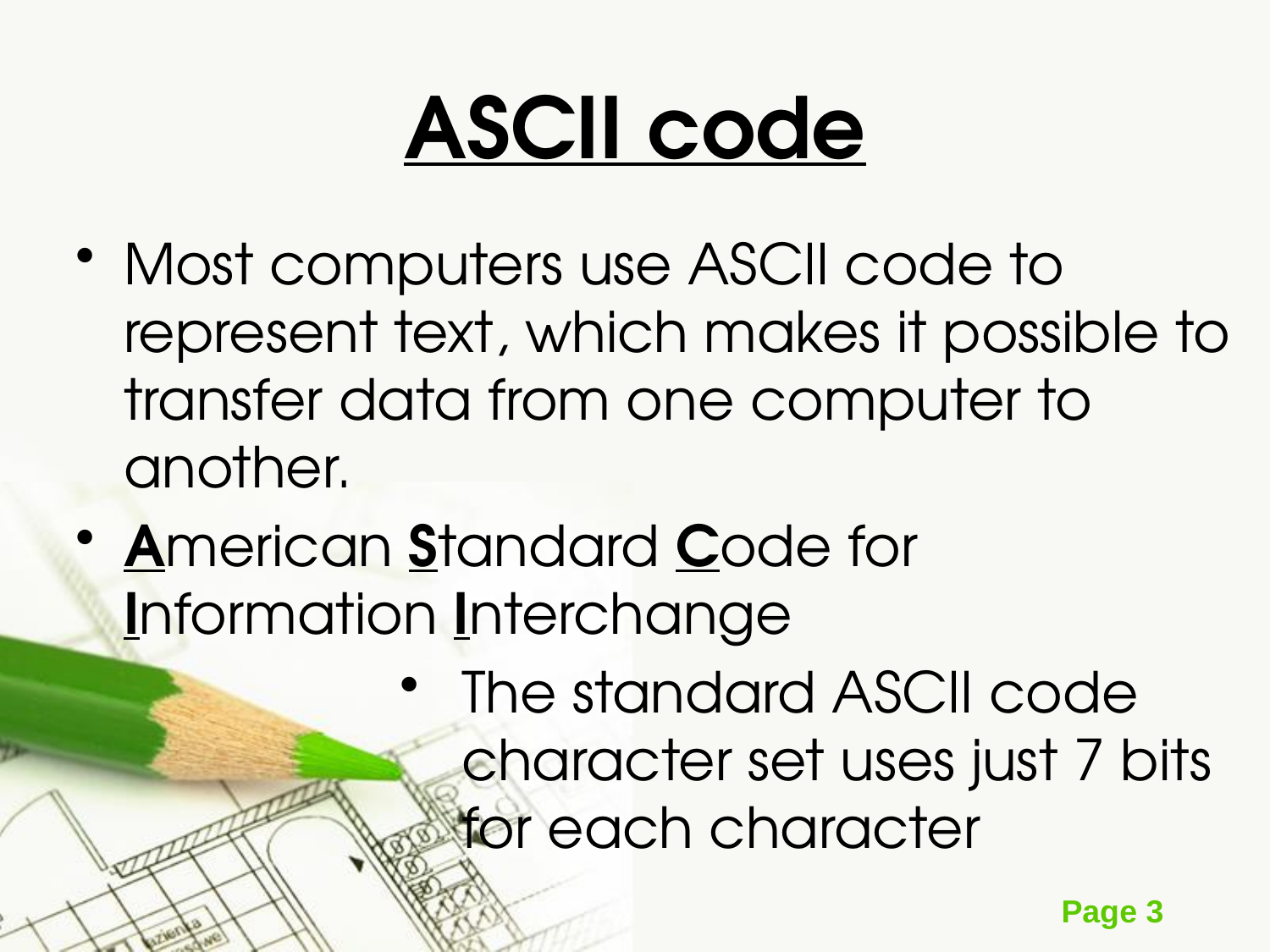

# ASCII code
Most computers use ASCII code to represent text, which makes it possible to transfer data from one computer to another.
American Standard Code for Information Interchange
The standard ASCII code character set uses just 7 bits for each character